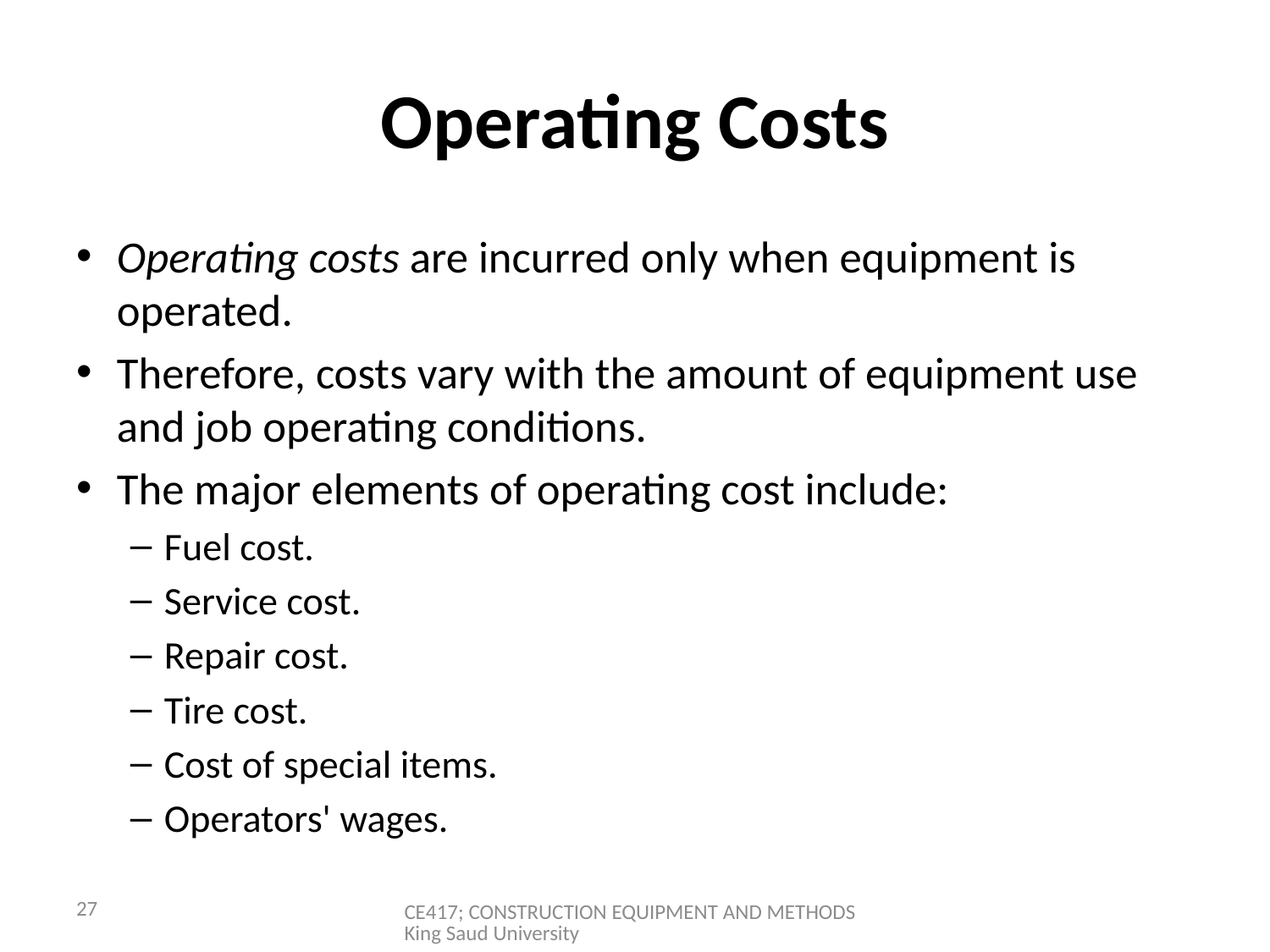

# Operating Costs
Operating costs are incurred only when equipment is operated.
Therefore, costs vary with the amount of equipment use and job operating conditions.
The major elements of operating cost include:
Fuel cost.
Service cost.
Repair cost.
Tire cost.
Cost of special items.
Operators' wages.

27
CE417; CONSTRUCTION EQUIPMENT AND METHODS King Saud University